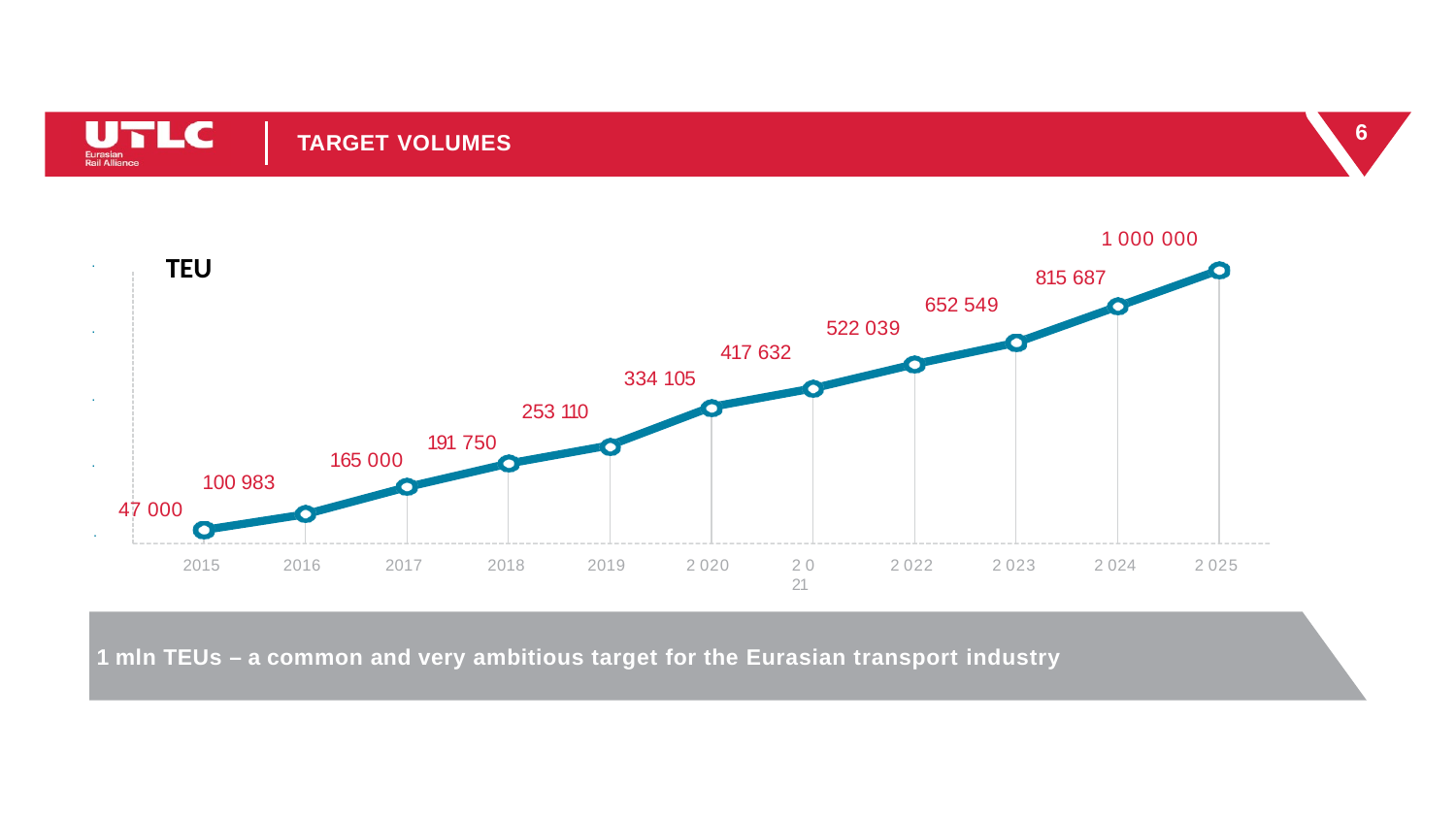

6

TARGET VOLUMES
1 000 000
TEU
.

815 687

652 549

522 039

.

417 632
334 105

.

253 110
191 750

165 000

.

100 983
47 000
.

2015
2016
2017
2018
2019
2 020
2 0 21
2 022
2 023
2 024
2 025

1 mln TEUs – a common and very ambitious target for the Eurasian transport industry